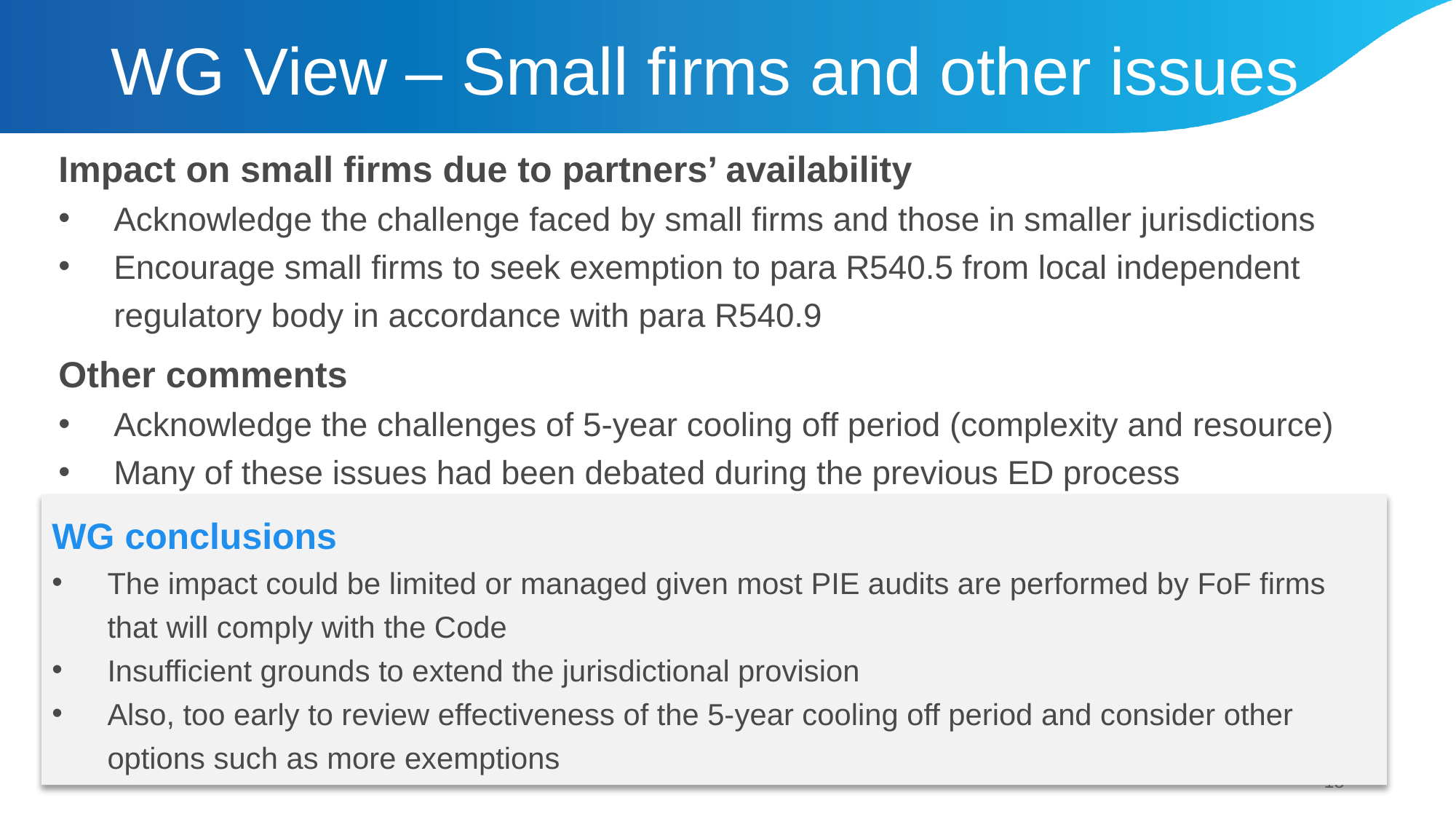

# WG View – Small firms and other issues
Impact on small firms due to partners’ availability
Acknowledge the challenge faced by small firms and those in smaller jurisdictions
Encourage small firms to seek exemption to para R540.5 from local independent regulatory body in accordance with para R540.9
Other comments
Acknowledge the challenges of 5-year cooling off period (complexity and resource)
Many of these issues had been debated during the previous ED process

WG conclusions
The impact could be limited or managed given most PIE audits are performed by FoF firms that will comply with the Code
Insufficient grounds to extend the jurisdictional provision
Also, too early to review effectiveness of the 5-year cooling off period and consider other options such as more exemptions
18